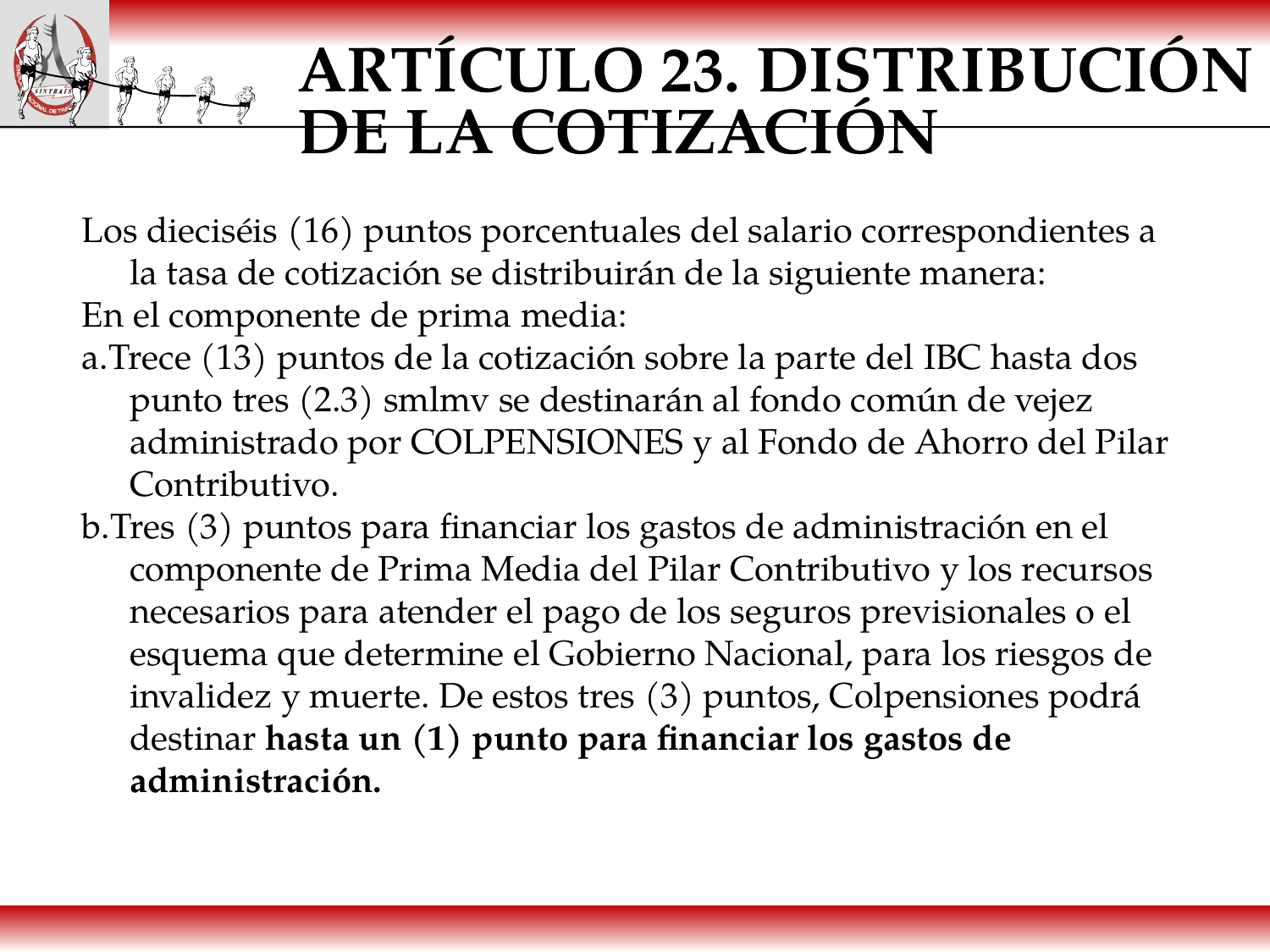

# ARTÍCULO 23. DISTRIBUCIÓN DE LA COTIZACIÓN

Los dieciséis (16) puntos porcentuales del salario correspondientes a la tasa de cotización se distribuirán de la siguiente manera:
En el componente de prima media:
a.Trece (13) puntos de la cotización sobre la parte del IBC hasta dos punto tres (2.3) smlmv se destinarán al fondo común de vejez administrado por COLPENSIONES y al Fondo de Ahorro del Pilar Contributivo.
b.Tres (3) puntos para financiar los gastos de administración en el componente de Prima Media del Pilar Contributivo y los recursos necesarios para atender el pago de los seguros previsionales o el esquema que determine el Gobierno Nacional, para los riesgos de invalidez y muerte. De estos tres (3) puntos, Colpensiones podrá destinar hasta un (1) punto para financiar los gastos de administración.